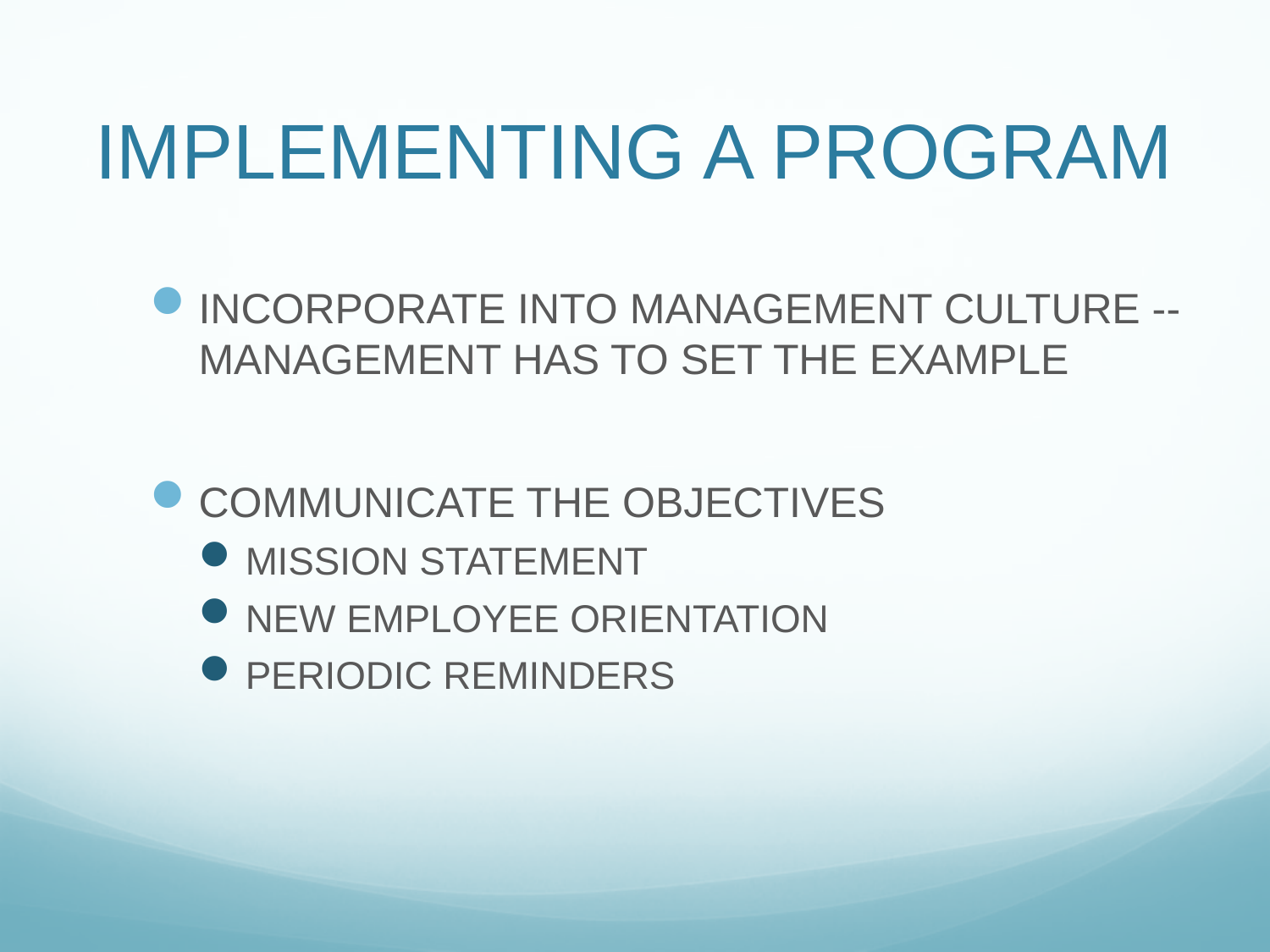

# IMPLEMENTING A PROGRAM
INCORPORATE INTO MANAGEMENT CULTURE -- MANAGEMENT HAS TO SET THE EXAMPLE

COMMUNICATE THE OBJECTIVES
MISSION STATEMENT
NEW EMPLOYEE ORIENTATION
PERIODIC REMINDERS